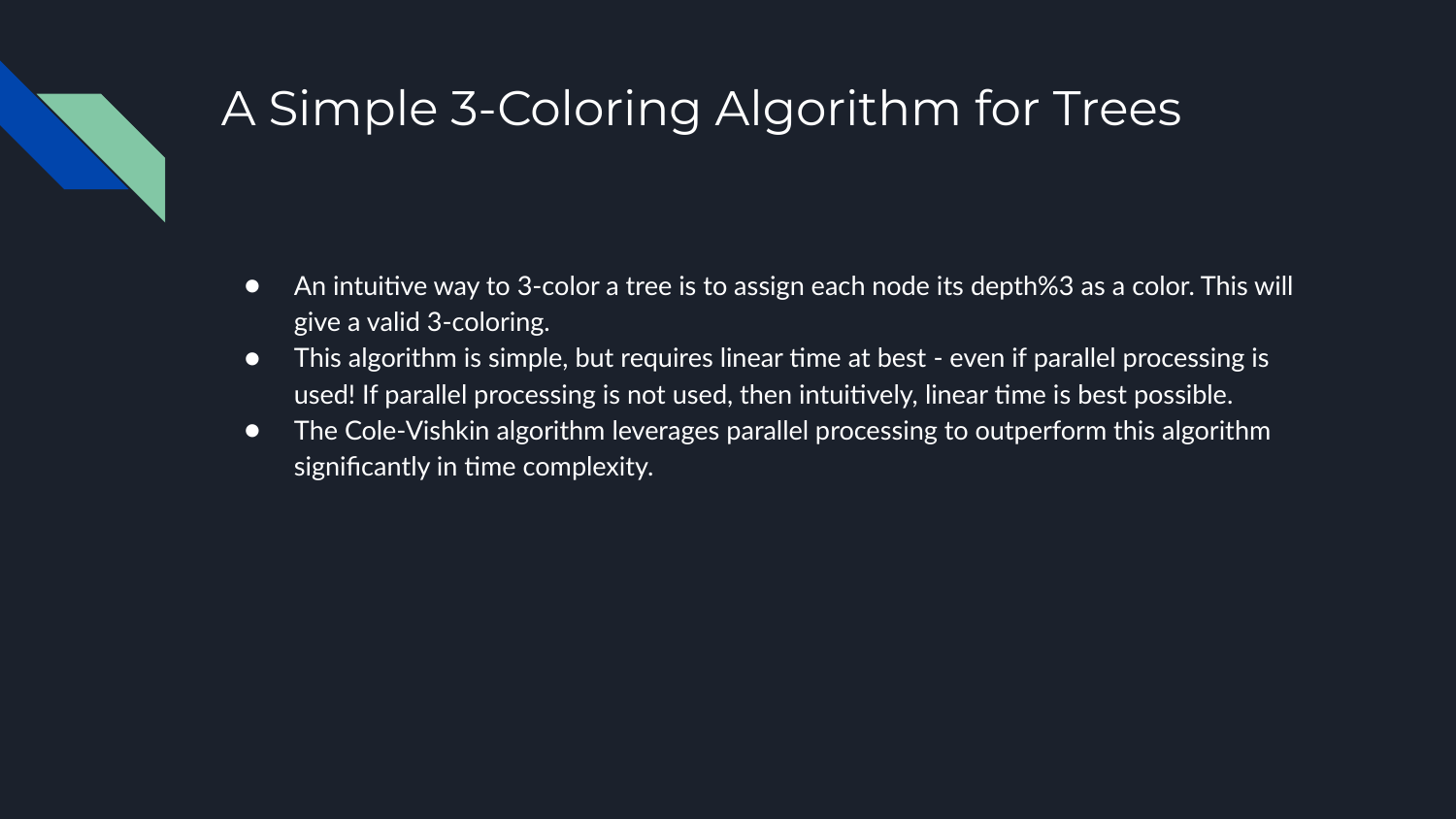

# A Simple 3-Coloring Algorithm for Trees
An intuitive way to 3-color a tree is to assign each node its depth%3 as a color. This will give a valid 3-coloring.
This algorithm is simple, but requires linear time at best - even if parallel processing is used! If parallel processing is not used, then intuitively, linear time is best possible.
The Cole-Vishkin algorithm leverages parallel processing to outperform this algorithm significantly in time complexity.